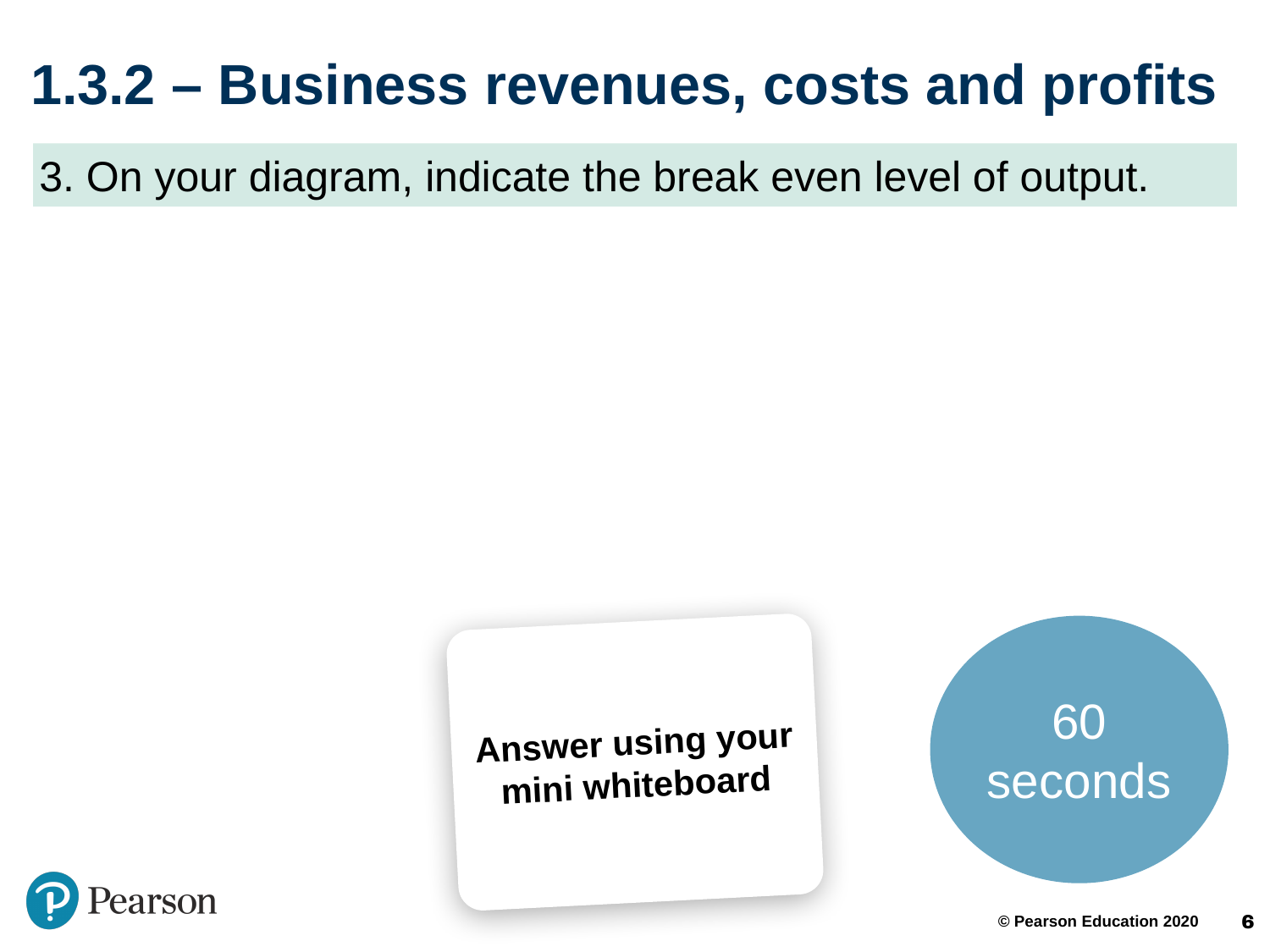

# 1.3.2 – Business revenues, costs and profits
3. On your diagram, indicate the break even level of output.

60 seconds

Answer using your mini whiteboard

6